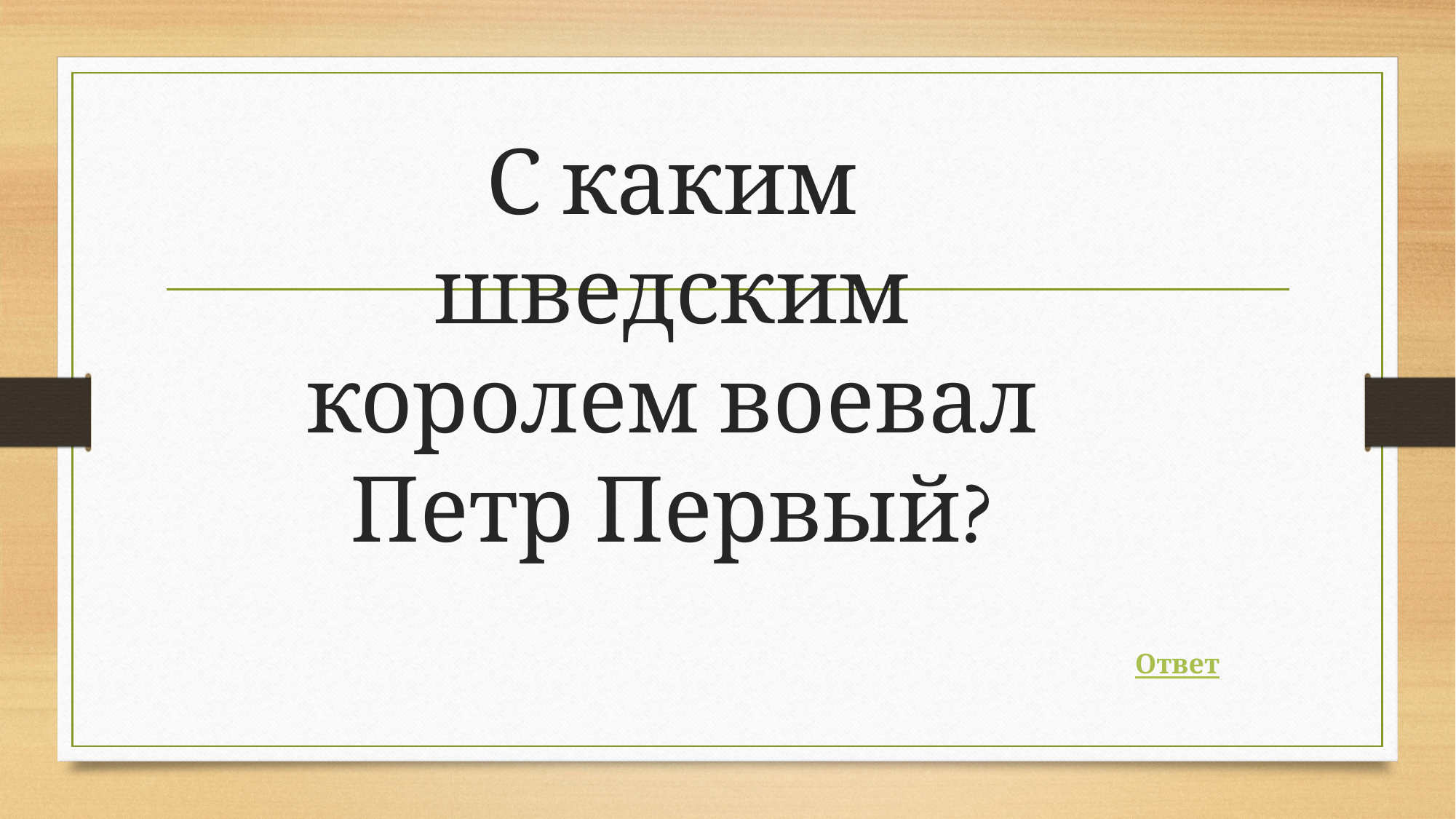

# С каким шведским королем воевал Петр Первый?
Ответ